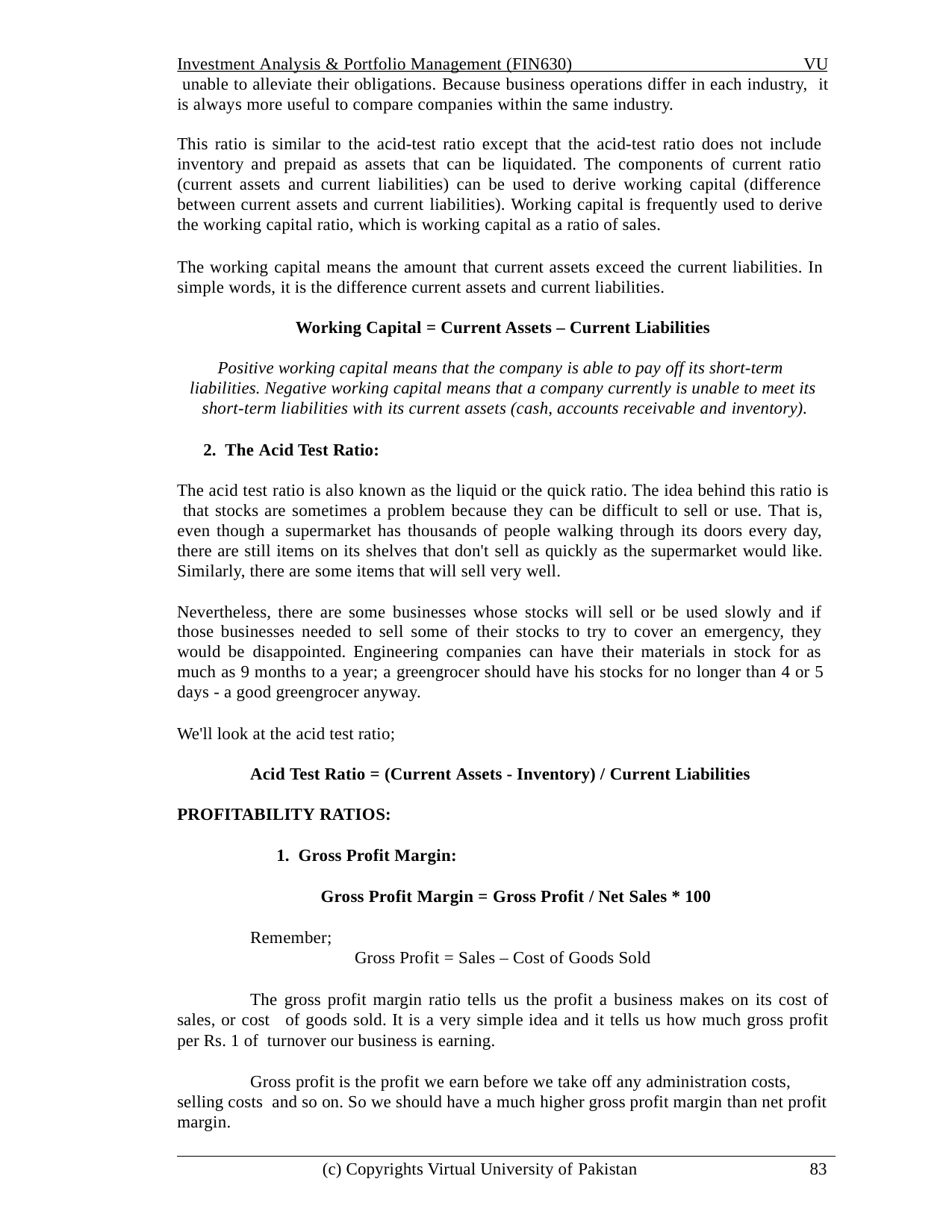

Investment Analysis & Portfolio Management (FIN630)	VU  unable to alleviate their obligations. Because business operations differ in each industry,  it is always more useful to compare companies within the same industry.

This ratio is similar to the acid-test ratio except that the acid-test ratio does not include  inventory and prepaid as assets that can be liquidated. The components of current ratio  (current assets and current liabilities) can be used to derive working capital (difference  between current assets and current liabilities). Working capital is frequently used to derive  the working capital ratio, which is working capital as a ratio of sales.

The working capital means the amount that current assets exceed the current liabilities. In  simple words, it is the difference current assets and current liabilities.

Working Capital = Current Assets – Current Liabilities

Positive working capital means that the company is able to pay off its short-term  liabilities. Negative working capital means that a company currently is unable to meet its  short-term liabilities with its current assets (cash, accounts receivable and inventory).

2. The Acid Test Ratio:

The acid test ratio is also known as the liquid or the quick ratio. The idea behind this ratio is  that stocks are sometimes a problem because they can be difficult to sell or use. That is,  even though a supermarket has thousands of people walking through its doors every day,  there are still items on its shelves that don't sell as quickly as the supermarket would like.  Similarly, there are some items that will sell very well.

Nevertheless, there are some businesses whose stocks will sell or be used slowly and if  those businesses needed to sell some of their stocks to try to cover an emergency, they  would be disappointed. Engineering companies can have their materials in stock for as  much as 9 months to a year; a greengrocer should have his stocks for no longer than 4 or 5  days - a good greengrocer anyway.

We'll look at the acid test ratio;
Acid Test Ratio = (Current Assets - Inventory) / Current Liabilities  PROFITABILITY RATIOS:

1. Gross Profit Margin:

Gross Profit Margin = Gross Profit / Net Sales * 100

Remember;
Gross Profit = Sales – Cost of Goods Sold

The gross profit margin ratio tells us the profit a business makes on its cost of sales, or cost  of goods sold. It is a very simple idea and it tells us how much gross profit per Rs. 1 of  turnover our business is earning.

Gross profit is the profit we earn before we take off any administration costs, selling costs  and so on. So we should have a much higher gross profit margin than net profit margin.

(c) Copyrights Virtual University of Pakistan
83